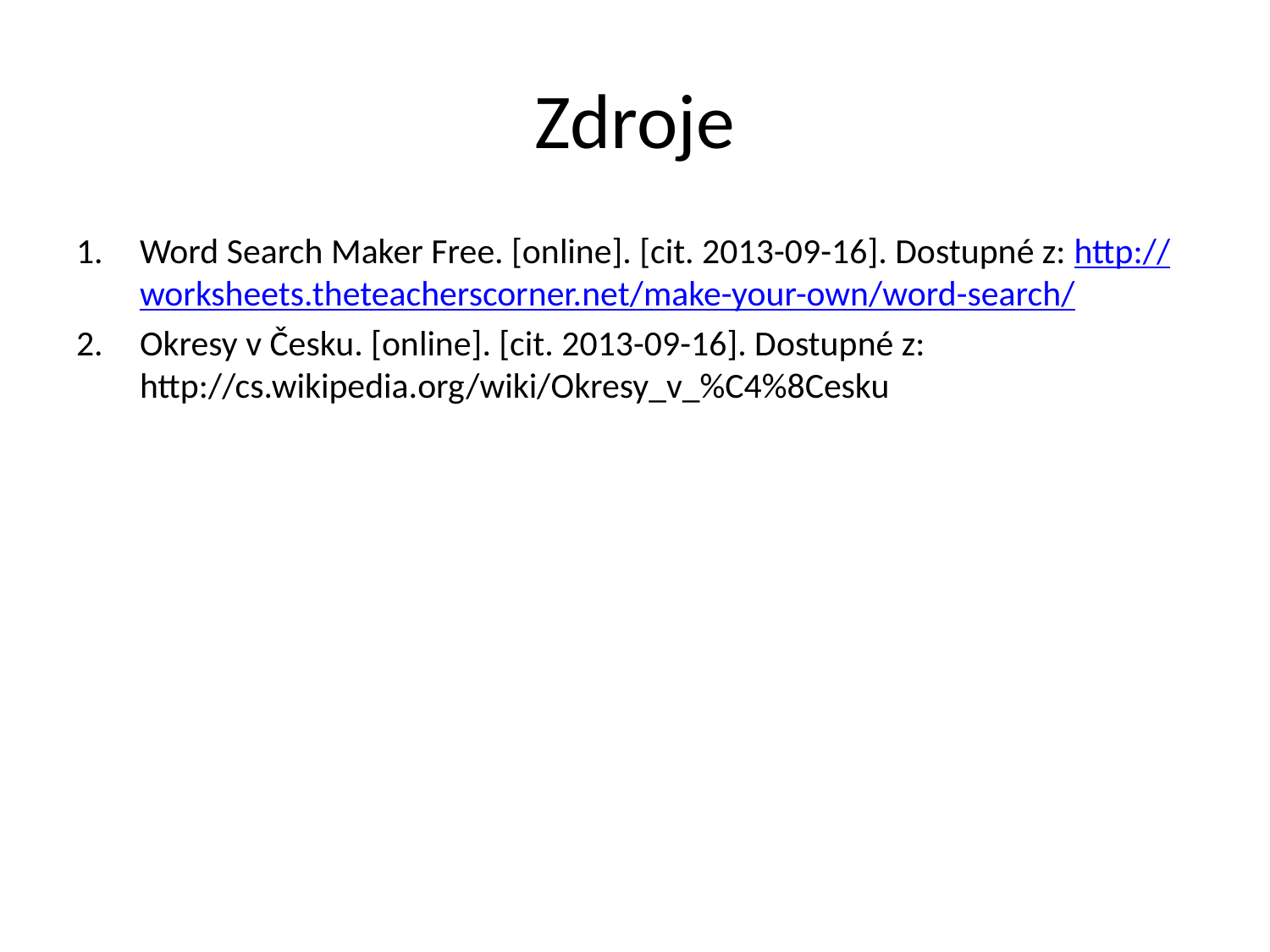

# Zdroje
Word Search Maker Free. [online]. [cit. 2013-09-16]. Dostupné z: http://worksheets.theteacherscorner.net/make-your-own/word-search/
Okresy v Česku. [online]. [cit. 2013-09-16]. Dostupné z: http://cs.wikipedia.org/wiki/Okresy_v_%C4%8Cesku